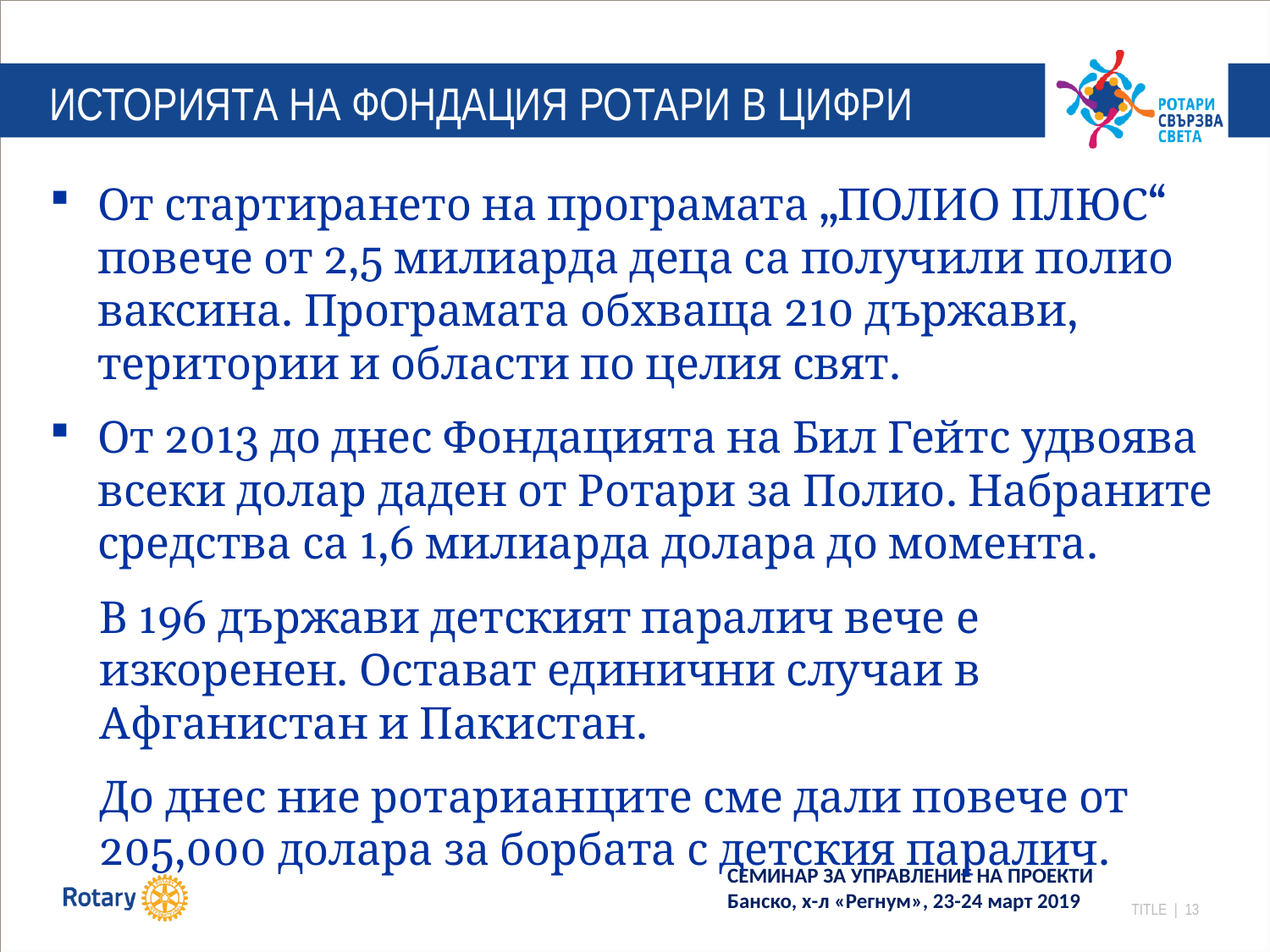

# ИСТОРИЯТА НА ФОНДАЦИЯ РОТАРИ В ЦИФРИ
От стартирането на програмата „ПОЛИО ПЛЮС“ повече от 2,5 милиарда деца са получили полио ваксина. Програмата обхваща 210 държави, територии и области по целия свят.
От 2013 до днес Фондацията на Бил Гейтс удвоява всеки долар даден от Ротари за Полио. Набраните средства са 1,6 милиарда долара до момента.
В 196 държави детският паралич вече е изкоренен. Остават единични случаи в Афганистан и Пакистан.
До днес ние ротарианците сме дали повече от 205,000 долара за борбата с детския паралич.